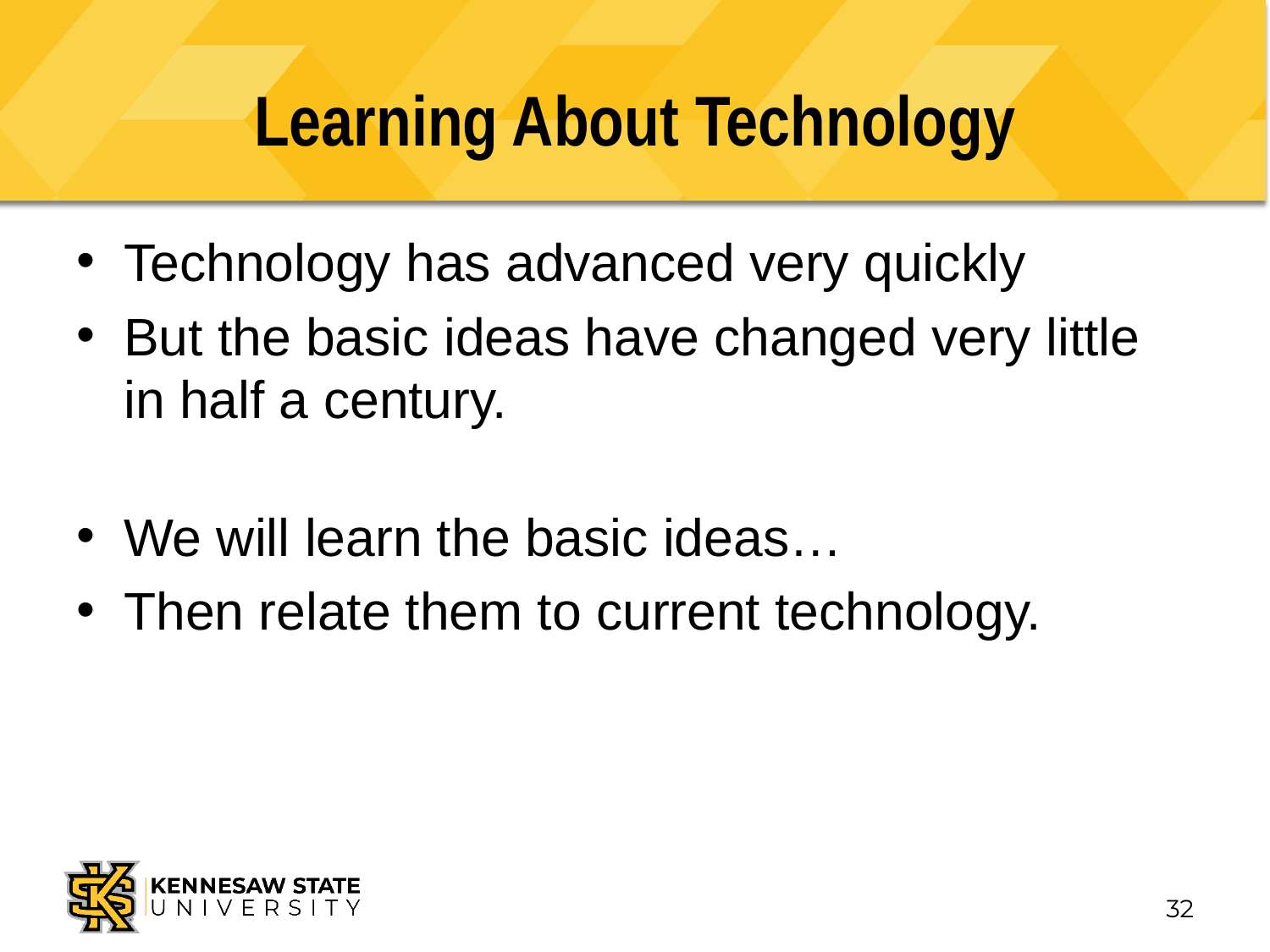

# Learning About Technology
Technology has advanced very quickly
But the basic ideas have changed very little in half a century.
We will learn the basic ideas…
Then relate them to current technology.
32